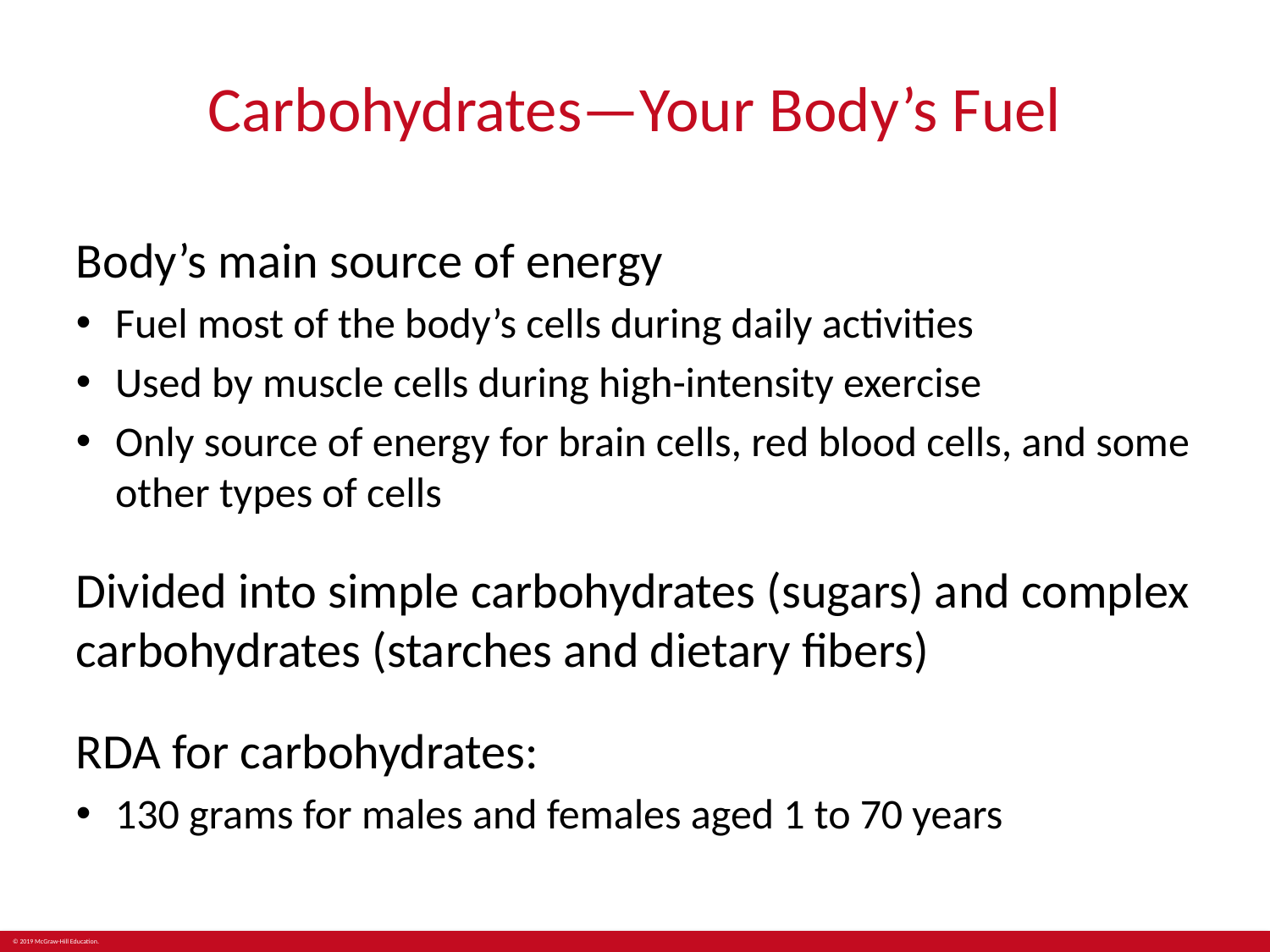

# Carbohydrates—Your Body’s Fuel
Body’s main source of energy
Fuel most of the body’s cells during daily activities
Used by muscle cells during high-intensity exercise
Only source of energy for brain cells, red blood cells, and some other types of cells
Divided into simple carbohydrates (sugars) and complex carbohydrates (starches and dietary fibers)
RDA for carbohydrates:
130 grams for males and females aged 1 to 70 years